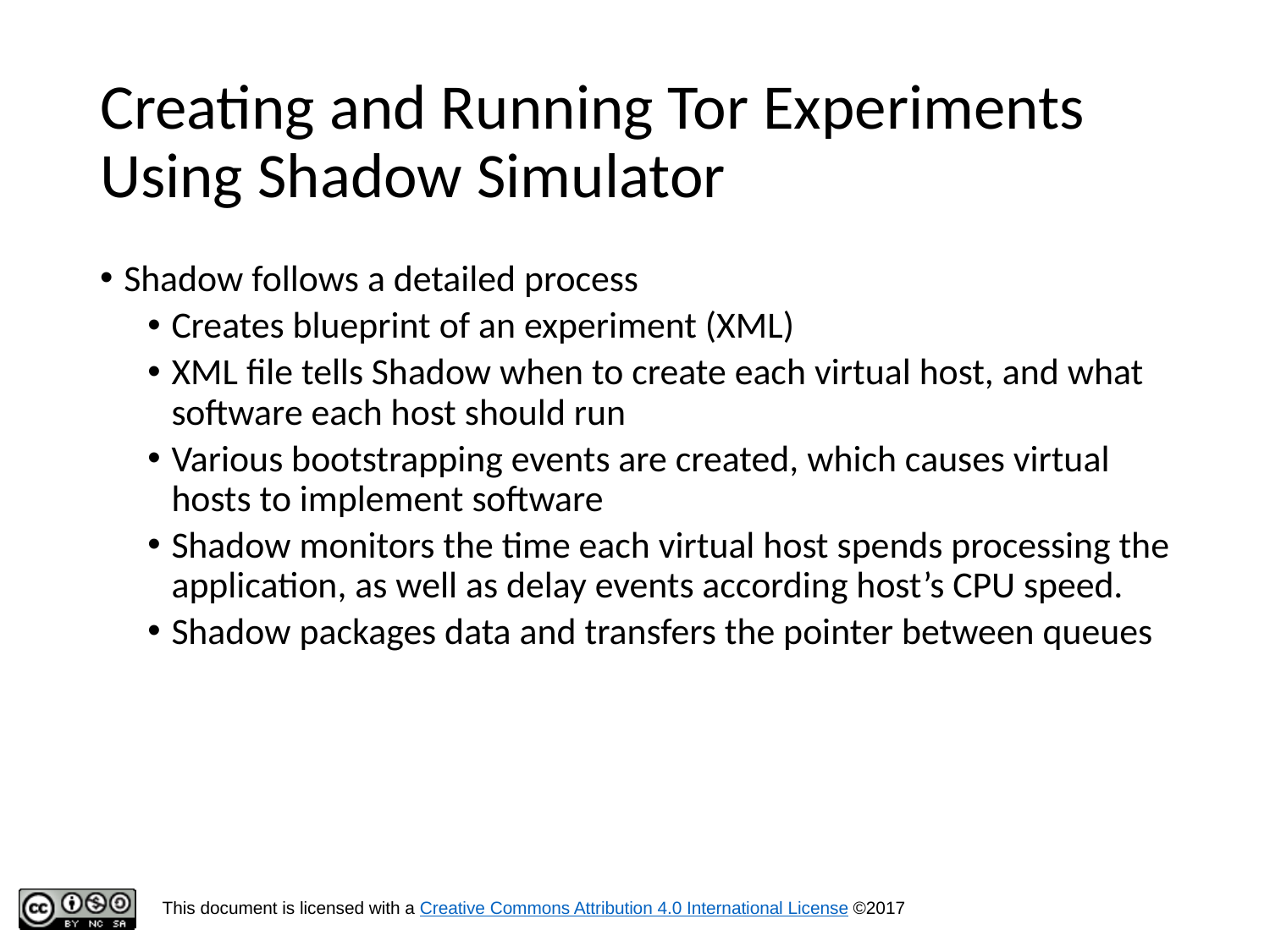

# Creating and Running Tor Experiments Using Shadow Simulator
Shadow follows a detailed process
Creates blueprint of an experiment (XML)
XML file tells Shadow when to create each virtual host, and what software each host should run
Various bootstrapping events are created, which causes virtual hosts to implement software
Shadow monitors the time each virtual host spends processing the application, as well as delay events according host’s CPU speed.
Shadow packages data and transfers the pointer between queues